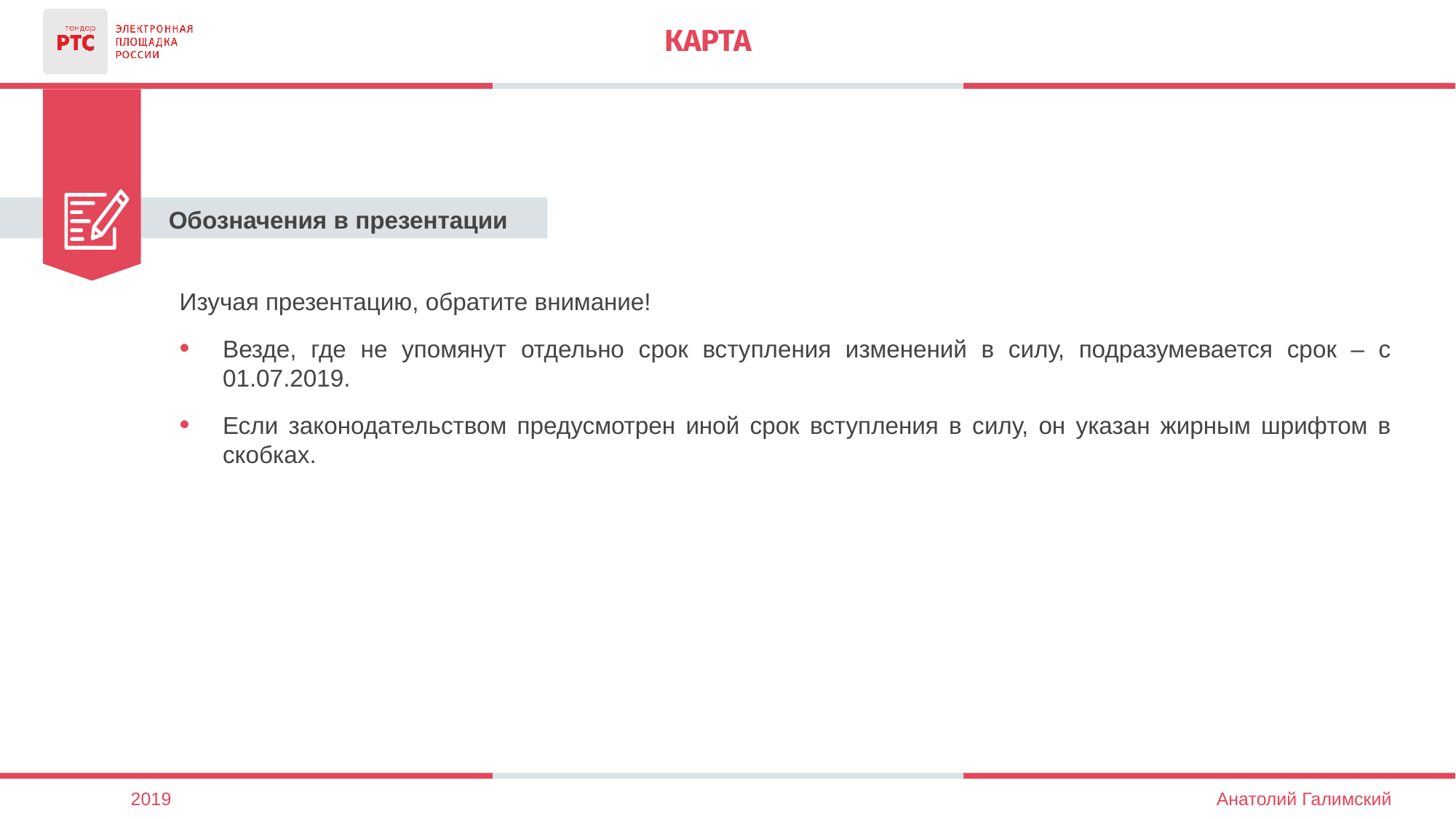

# Карта

Обозначения в презентации
Изучая презентацию, обратите внимание!
Везде, где не упомянут отдельно срок вступления изменений в силу, подразумевается срок – с 01.07.2019.
Если законодательством предусмотрен иной срок вступления в силу, он указан жирным шрифтом в скобках.
2019
Анатолий Галимский